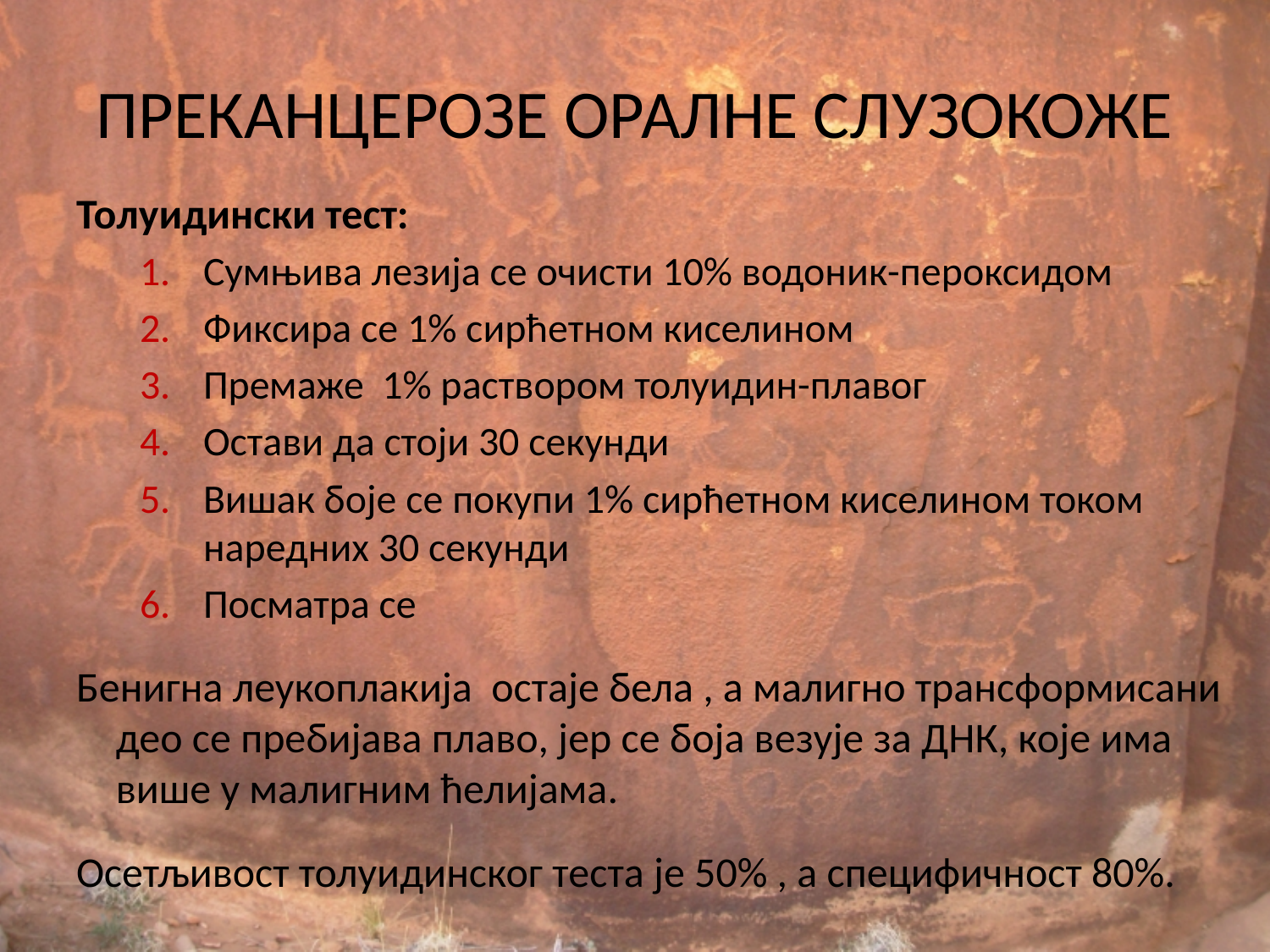

# ПРЕКАНЦЕРОЗЕ ОРАЛНЕ СЛУЗОКОЖЕ
Толуидински тест:
Сумњива лезија се очисти 10% водоник-пероксидом
Фиксира се 1% сирћетном киселином
Премаже  1% раствором толуидин-плавог
Остави да стоји 30 секунди
Вишак боје се покупи 1% сирћетном киселином током наредних 30 секунди
Посматра се

Бенигна леукоплакија  остаје бела , а малигно трансформисани део се пребијава плаво, јер се боја везује за ДНК, које има више у малигним ћелијама.

Осетљивост толуидинског теста је 50% , а специфичност 80%.